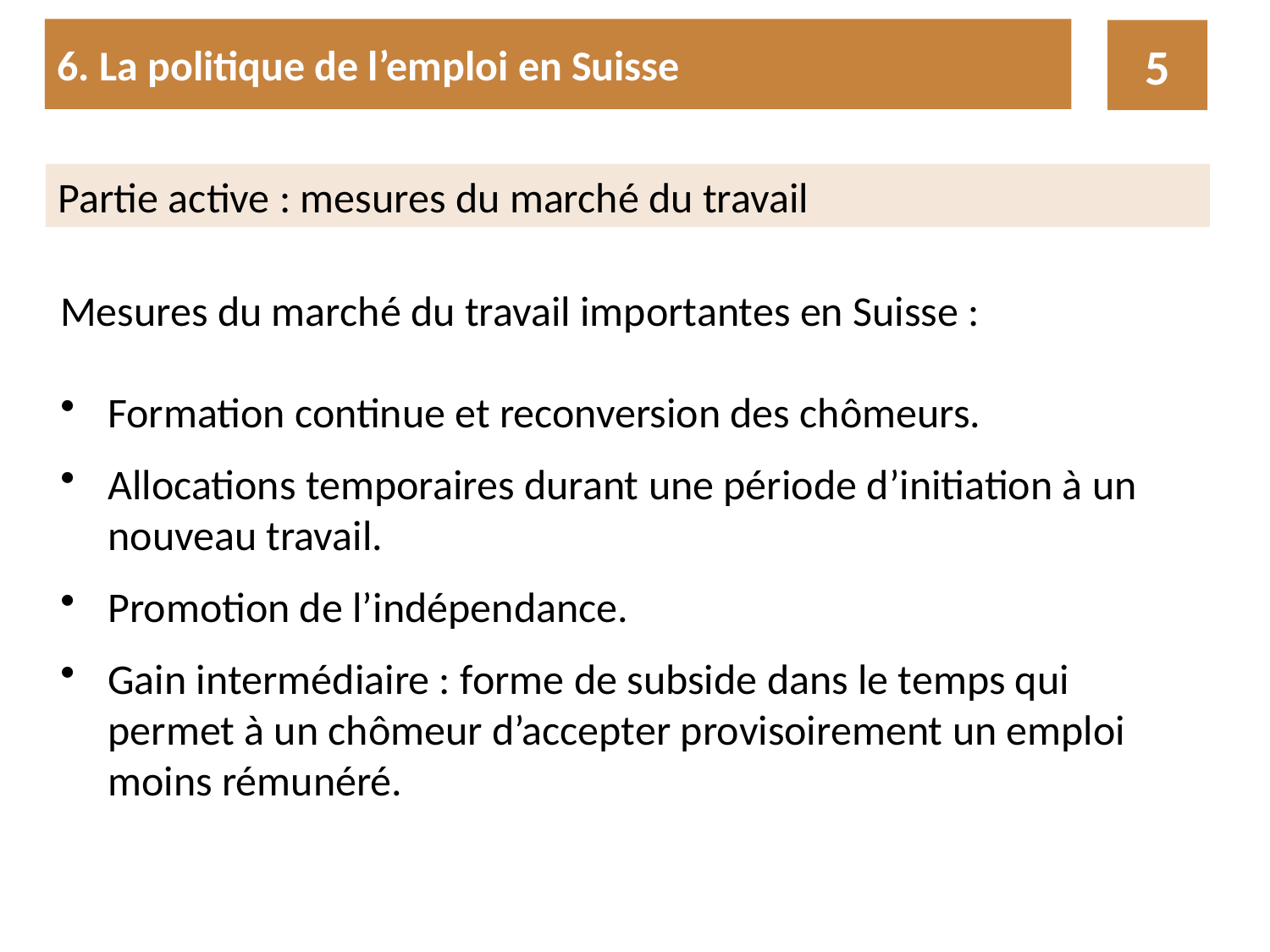

6. La politique de l’emploi en Suisse
5
Partie active : mesures du marché du travail
Mesures du marché du travail importantes en Suisse :

Formation continue et reconversion des chômeurs.

Allocations temporaires durant une période d’initiation à un nouveau travail.

Promotion de l’indépendance.

Gain intermédiaire : forme de subside dans le temps qui permet à un chômeur d’accepter provisoirement un emploi moins rémunéré.